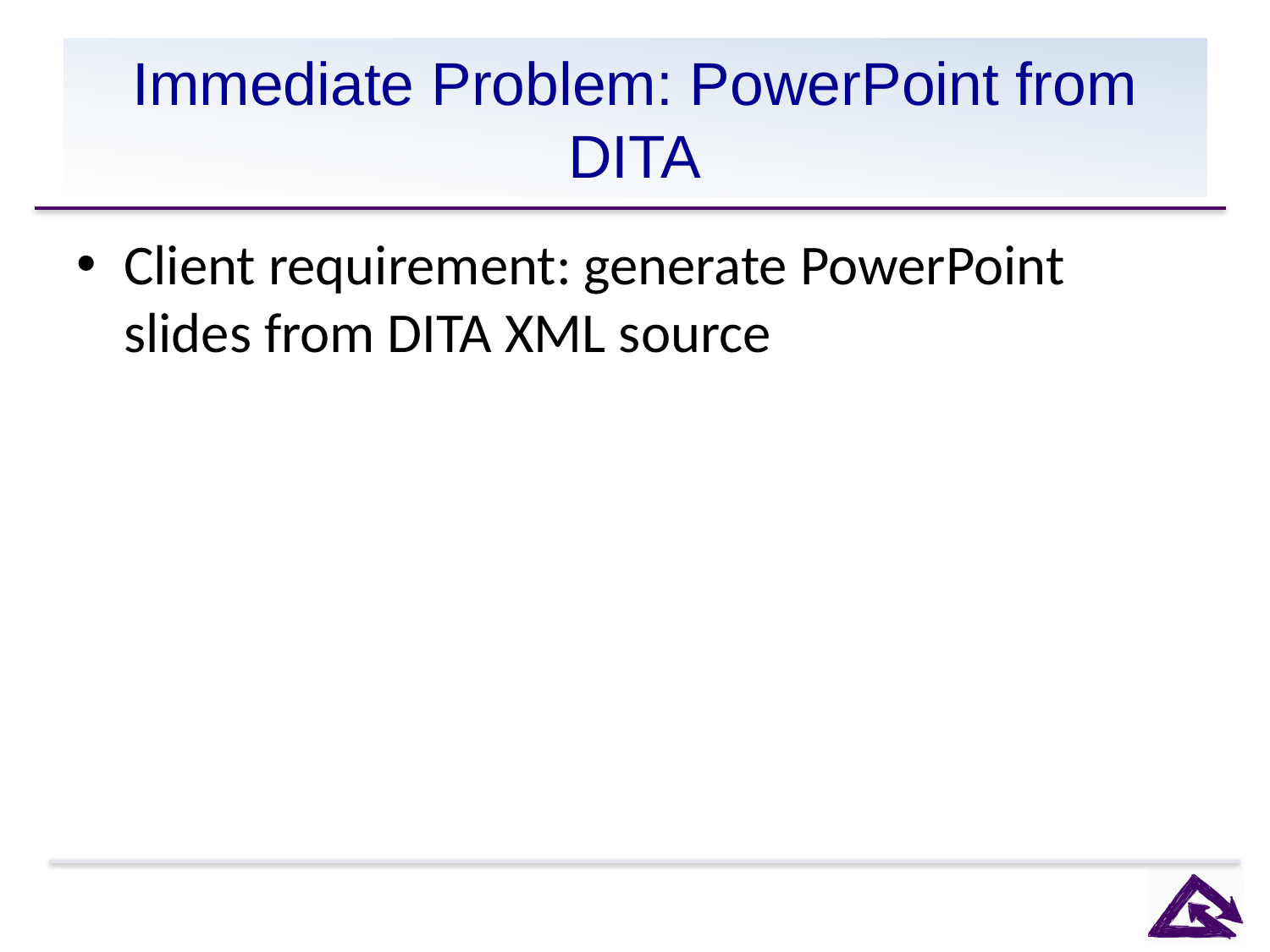

# Immediate Problem: PowerPoint from DITA
Client requirement: generate PowerPoint slides from DITA XML source